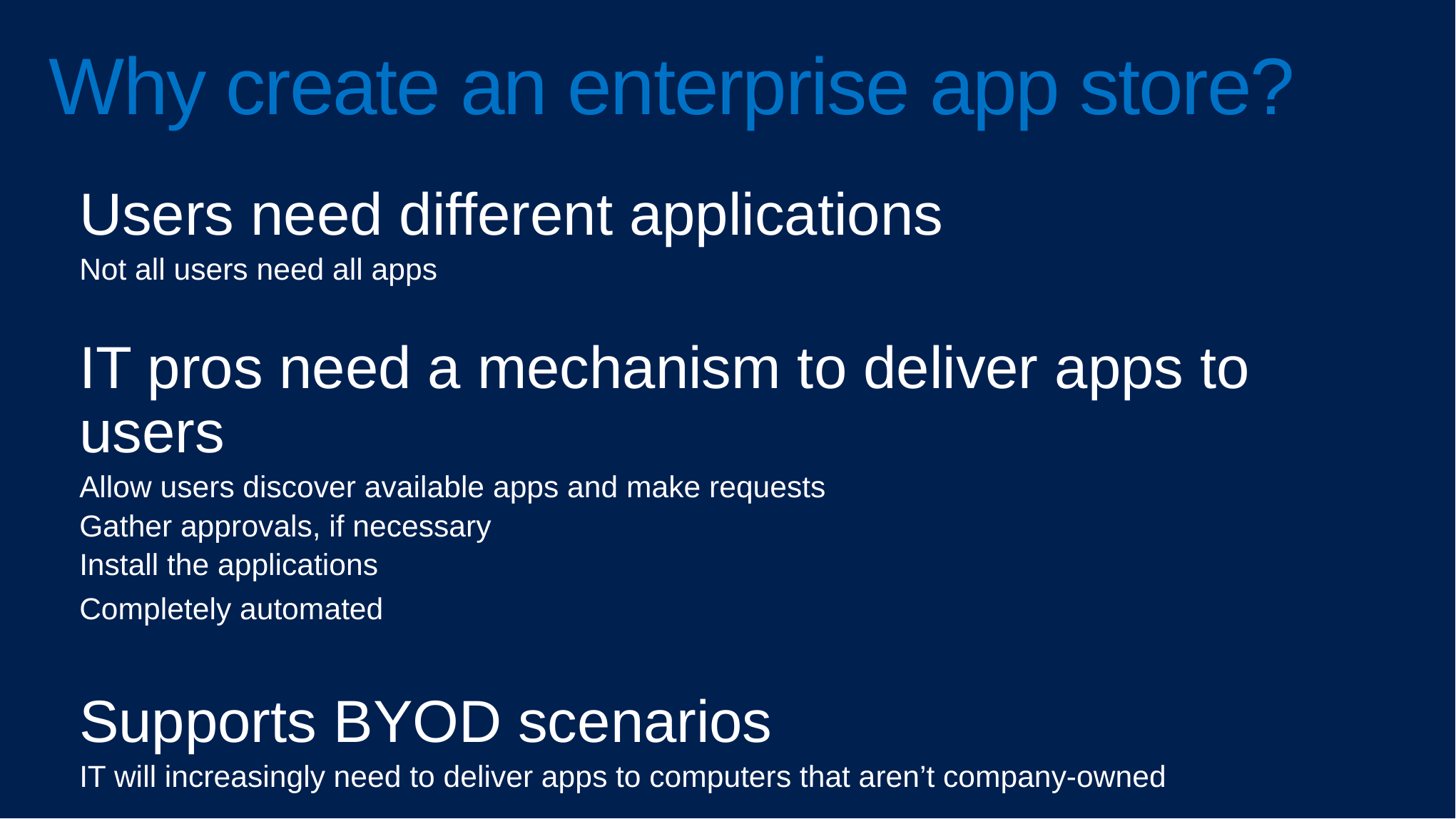

# Why create an enterprise app store?
Users need different applications
Not all users need all apps

IT pros need a mechanism to deliver apps to users
Allow users discover available apps and make requests
Gather approvals, if necessary
Install the applications
Completely automated
Supports BYOD scenarios
IT will increasingly need to deliver apps to computers that aren’t company-owned